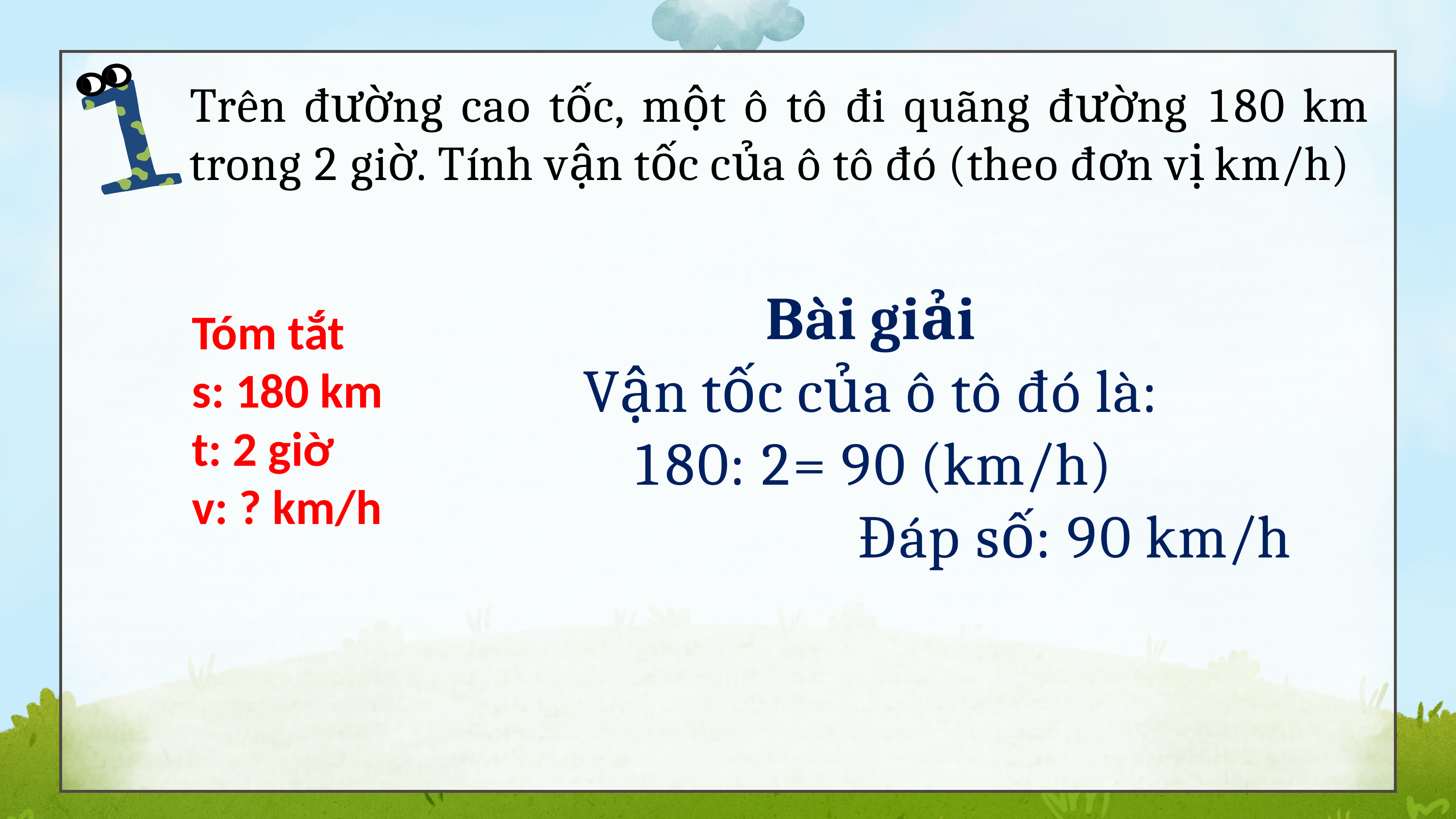

Trên đường cao tốc, một ô tô đi quãng đường 180 km trong 2 giờ. Tính vận tốc của ô tô đó (theo đơn vị km/h)
Bài giải
Vận tốc của ô tô đó là:
180: 2= 90 (km/h)
Đáp số: 90 km/h
Tóm tắt
s: 180 km
t: 2 giờ
v: ? km/h